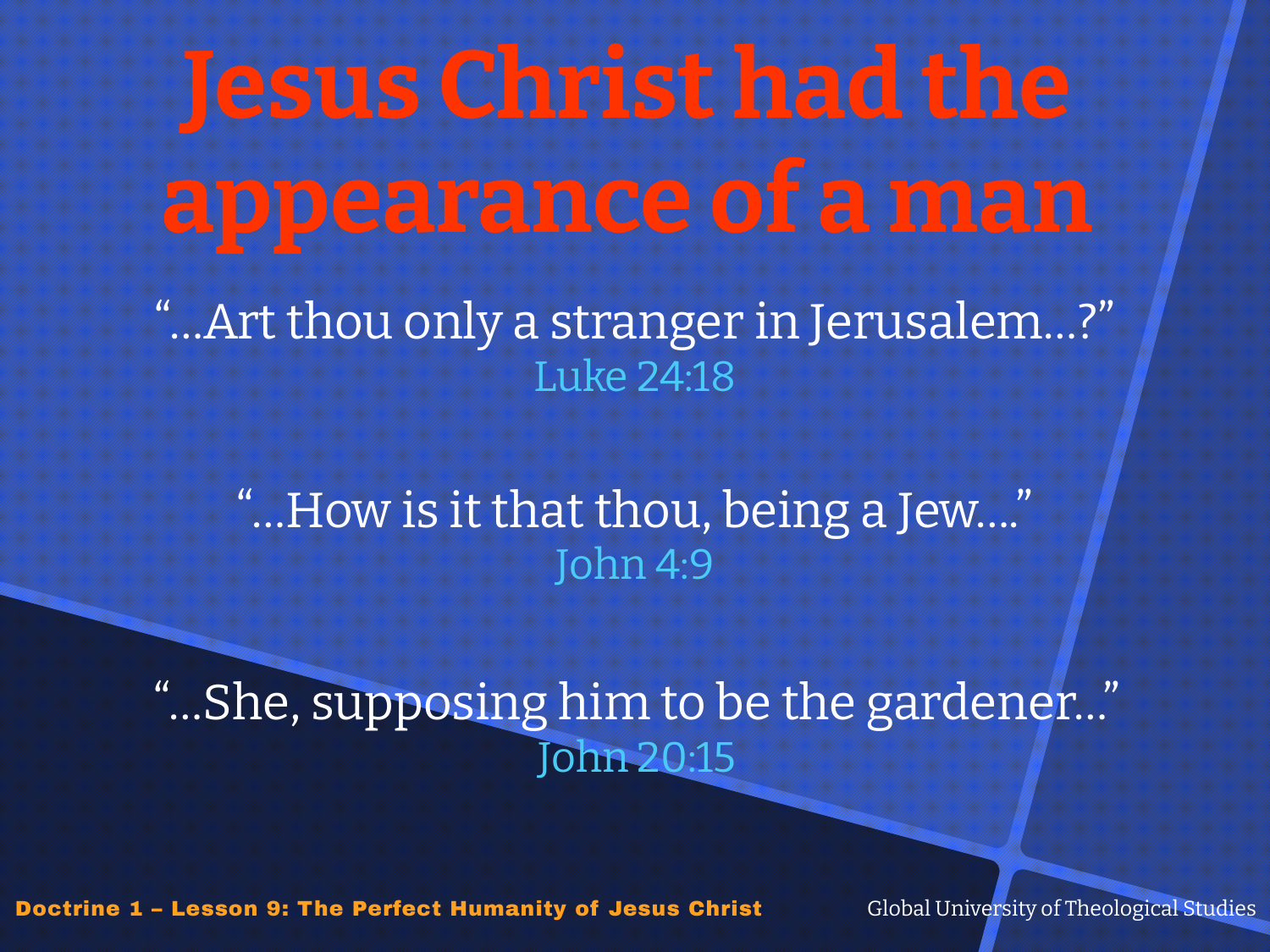

Jesus Christ had the appearance of a man
“…Art thou only a stranger in Jerusalem…?”
Luke 24:18
“…How is it that thou, being a Jew….”
John 4:9
“…She, supposing him to be the gardener…”
John 20:15
Doctrine 1 – Lesson 9: The Perfect Humanity of Jesus Christ             Global University of Theological Studies